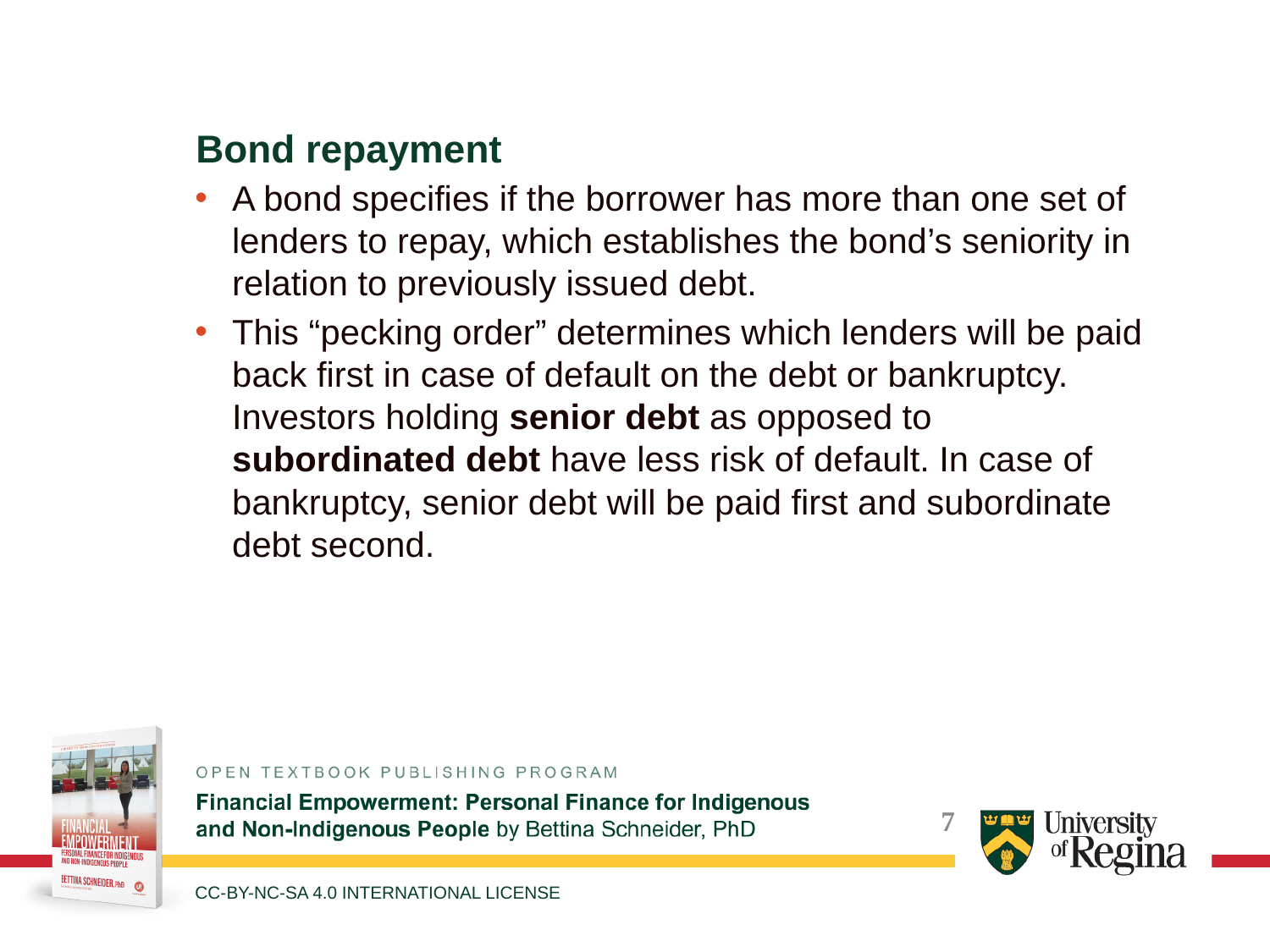

Bond repayment
A bond specifies if the borrower has more than one set of lenders to repay, which establishes the bond’s seniority in relation to previously issued debt.
This “pecking order” determines which lenders will be paid back first in case of default on the debt or bankruptcy. Investors holding senior debt as opposed to subordinated debt have less risk of default. In case of bankruptcy, senior debt will be paid first and subordinate debt second.
CC-BY-NC-SA 4.0 INTERNATIONAL LICENSE